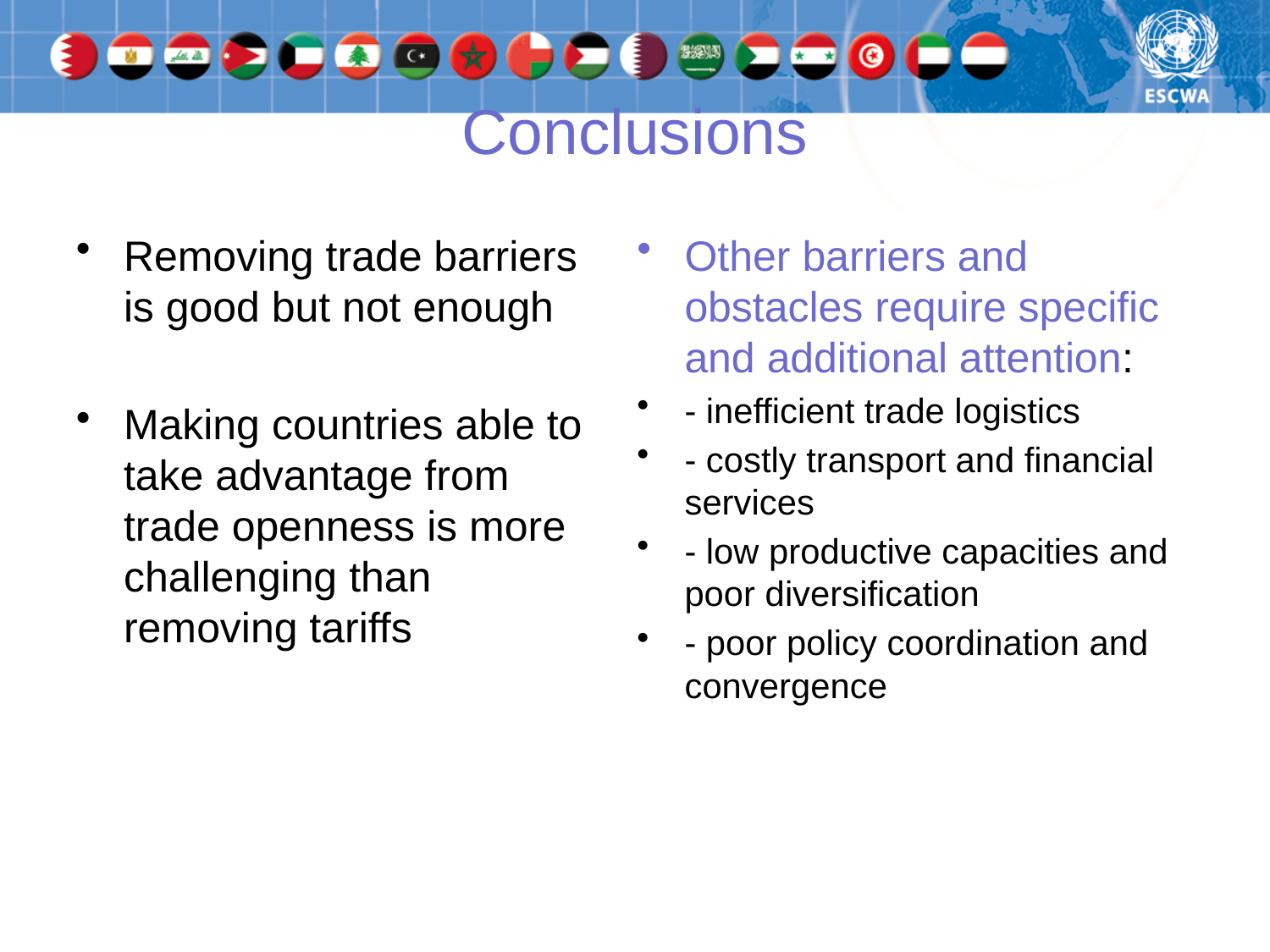

# Conclusions
Removing trade barriers is good but not enough

Making countries able to take advantage from trade openness is more challenging than removing tariffs
Other barriers and obstacles require specific and additional attention:
- inefficient trade logistics
- costly transport and financial services
- low productive capacities and poor diversification
- poor policy coordination and convergence